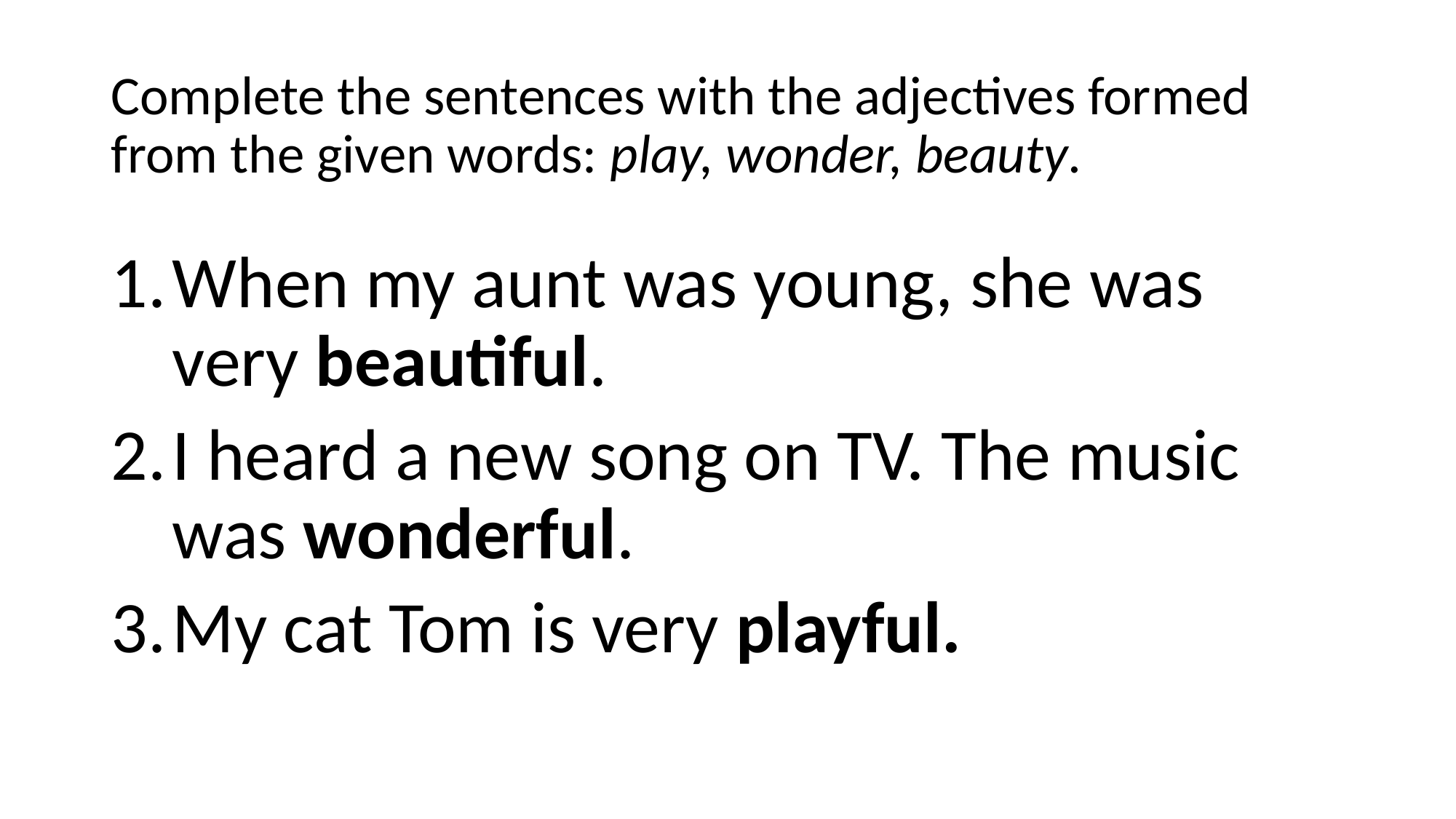

# Complete the sentences with the adjectives formed from the given words: play, wonder, beauty.
When my aunt was young, she was very beautiful.
I heard a new song on TV. The music was wonderful.
My cat Tom is very playful.